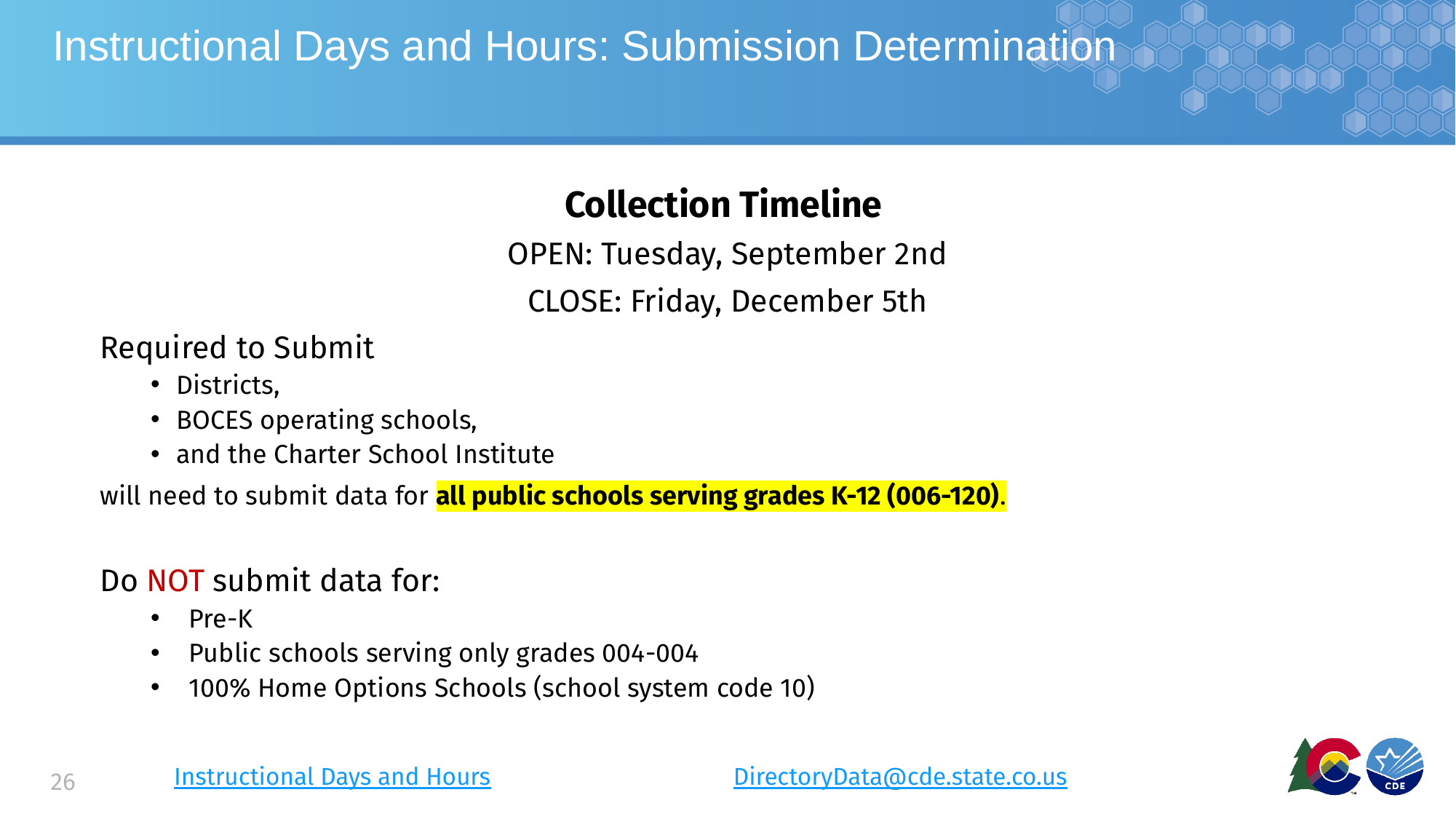

# Instructional Days and Hours: Submission Determination
Collection Timeline
OPEN: Tuesday, September 2nd
CLOSE: Friday, December 5th
Required to Submit
Districts,
BOCES operating schools,
and the Charter School Institute
will need to submit data for all public schools serving grades K-12 (006-120).

Do NOT submit data for:
Pre-K
Public schools serving only grades 004-004
100% Home Options Schools (school system code 10)
Instructional Days and Hours
DirectoryData@cde.state.co.us
26